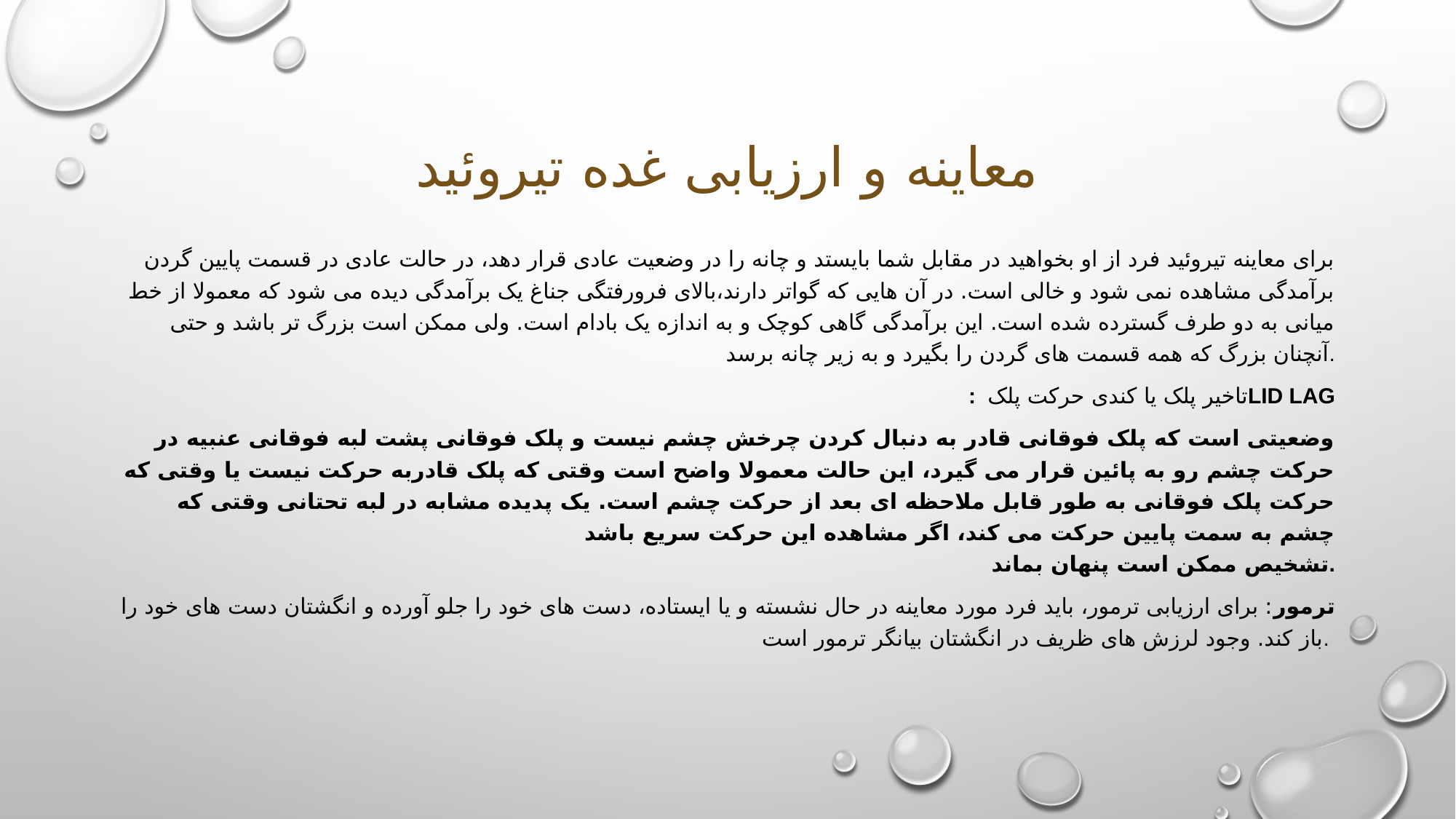

# معاینه و ارزیابی غده تیروئید
برای معاینه تیروئید فرد از او بخواهید در مقابل شما بایستد و چانه را در وضعیت عادی قرار دهد، در حالت عادی در قسمت پایین گردن برآمدگی مشاهده نمی شود و خالی است. در آن هایی که گواتر دارند،بالای فرورفتگی جناغ یک برآمدگی دیده می شود که معمولا از خط میانی به دو طرف گسترده شده است. این برآمدگی گاهی کوچک و به اندازه یک بادام است. ولی ممکن است بزرگ تر باشد و حتی آنچنان بزرگ که همه قسمت های گردن را بگیرد و به زیر چانه برسد.
 :  تاخیر پلک یا کندی حرکت پلکLid Lag
وضعیتی است که پلک فوقانی قادر به دنبال کردن چرخش چشم نیست و پلک فوقانی پشت لبه فوقانی عنبیه در حرکت چشم رو به پائین قرار می گیرد، این حالت معمولا واضح است وقتی که پلک قادربه حرکت نیست یا وقتی که حرکت پلک فوقانی به طور قابل ملاحظه ای بعد از حرکت چشم است. یک پدیده مشابه در لبه تحتانی وقتی که چشم به سمت پایین حرکت می کند، اگر مشاهده این حرکت سریع باشد
تشخیص ممکن است پنهان بماند.
ترمور: برای ارزیابی ترمور، باید فرد مورد معاینه در حال نشسته و یا ایستاده، دست های خود را جلو آورده و انگشتان دست های خود را باز کند. وجود لرزش های ظریف در انگشتان بیانگر ترمور است.